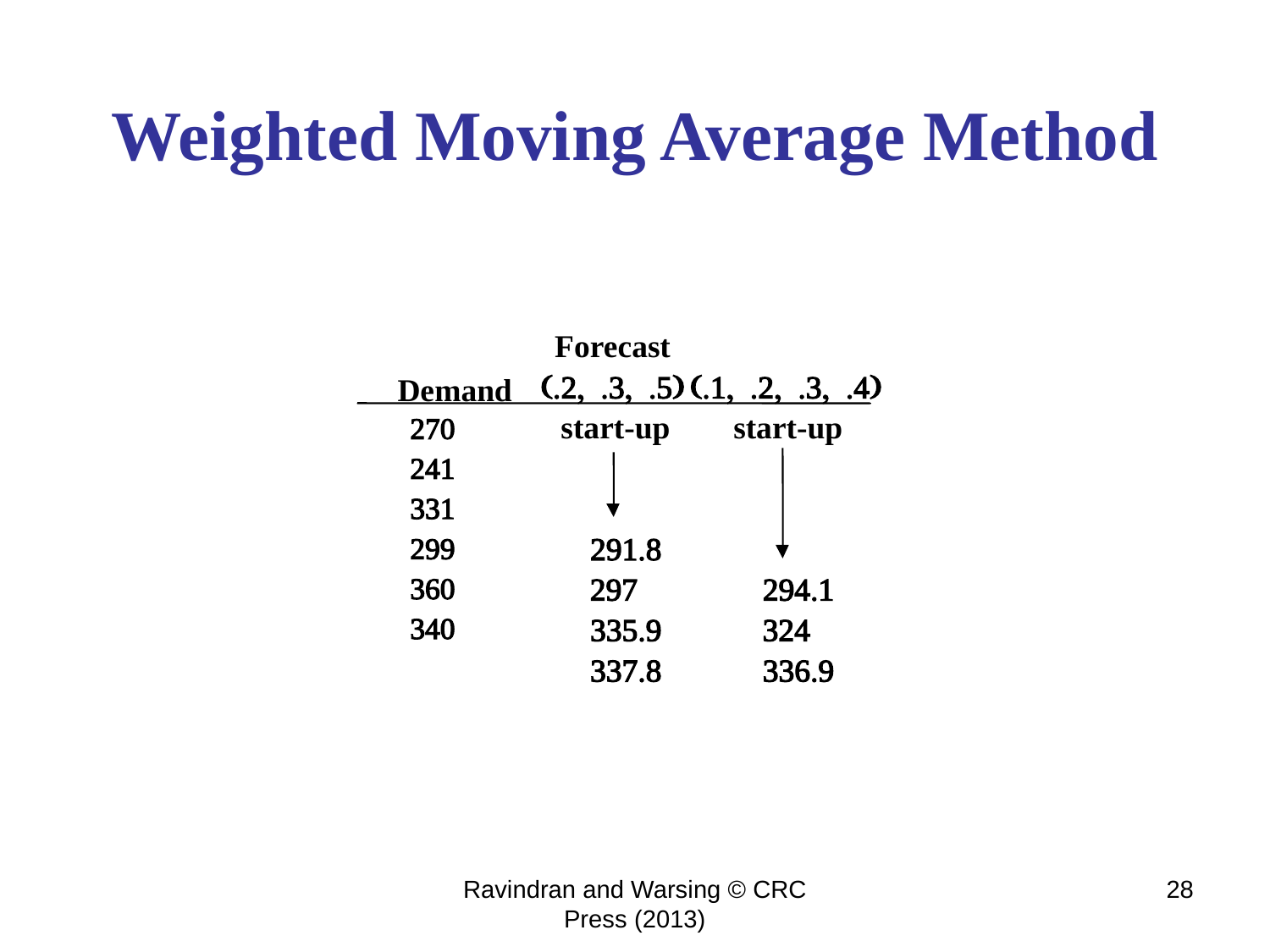

Weighted Moving Average Method
Forecast
(.2, .3, .5)
(.1, .2, .3, .4)
Demand

start-up
start-up
270

241

331

291.8
299

297
294.1
360
340
335.9
324
337.8
336.9

Ravindran and Warsing © CRC Press (2013)
28